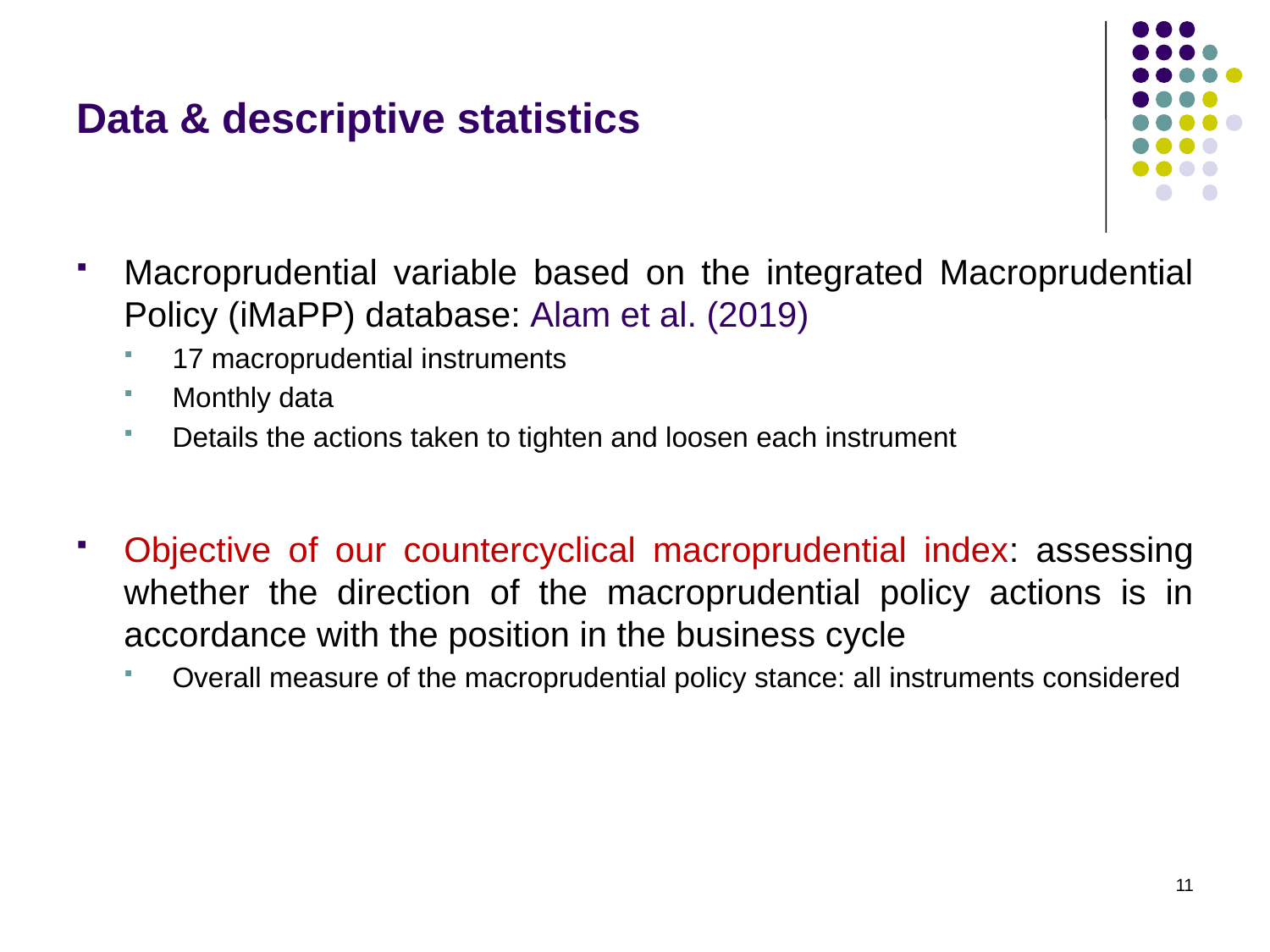

# Data & descriptive statistics
Macroprudential variable based on the integrated Macroprudential Policy (iMaPP) database: Alam et al. (2019)
17 macroprudential instruments
Monthly data
Details the actions taken to tighten and loosen each instrument

Objective of our countercyclical macroprudential index: assessing whether the direction of the macroprudential policy actions is in accordance with the position in the business cycle
Overall measure of the macroprudential policy stance: all instruments considered
11